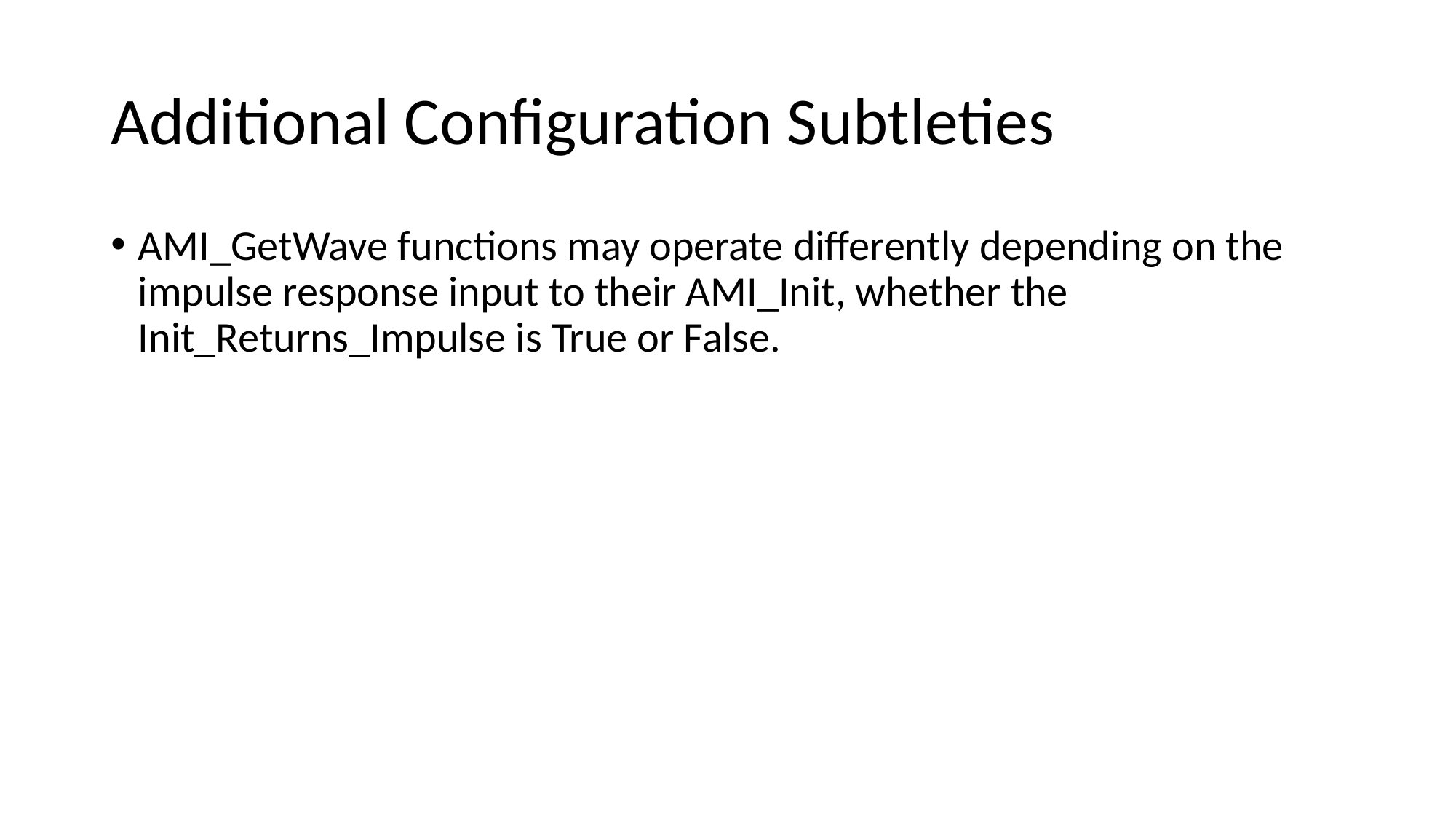

# Additional Configuration Subtleties
AMI_GetWave functions may operate differently depending on the impulse response input to their AMI_Init, whether the Init_Returns_Impulse is True or False.